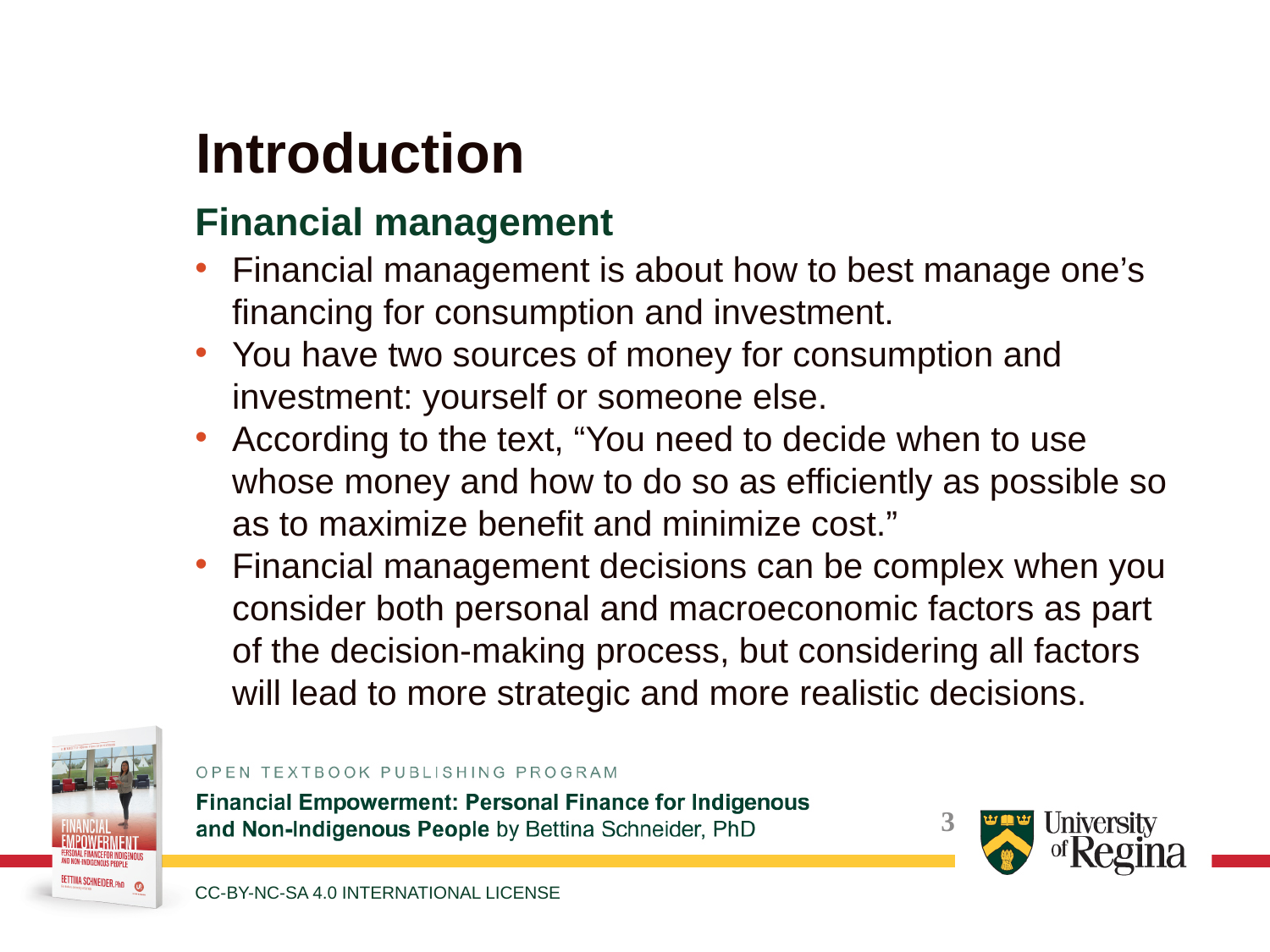

# Introduction
Financial management
Financial management is about how to best manage one’s financing for consumption and investment.
You have two sources of money for consumption and investment: yourself or someone else.
According to the text, “You need to decide when to use whose money and how to do so as efficiently as possible so as to maximize benefit and minimize cost.”
Financial management decisions can be complex when you consider both personal and macroeconomic factors as part of the decision-making process, but considering all factors will lead to more strategic and more realistic decisions.

CC-BY-NC-SA 4.0 INTERNATIONAL LICENSE